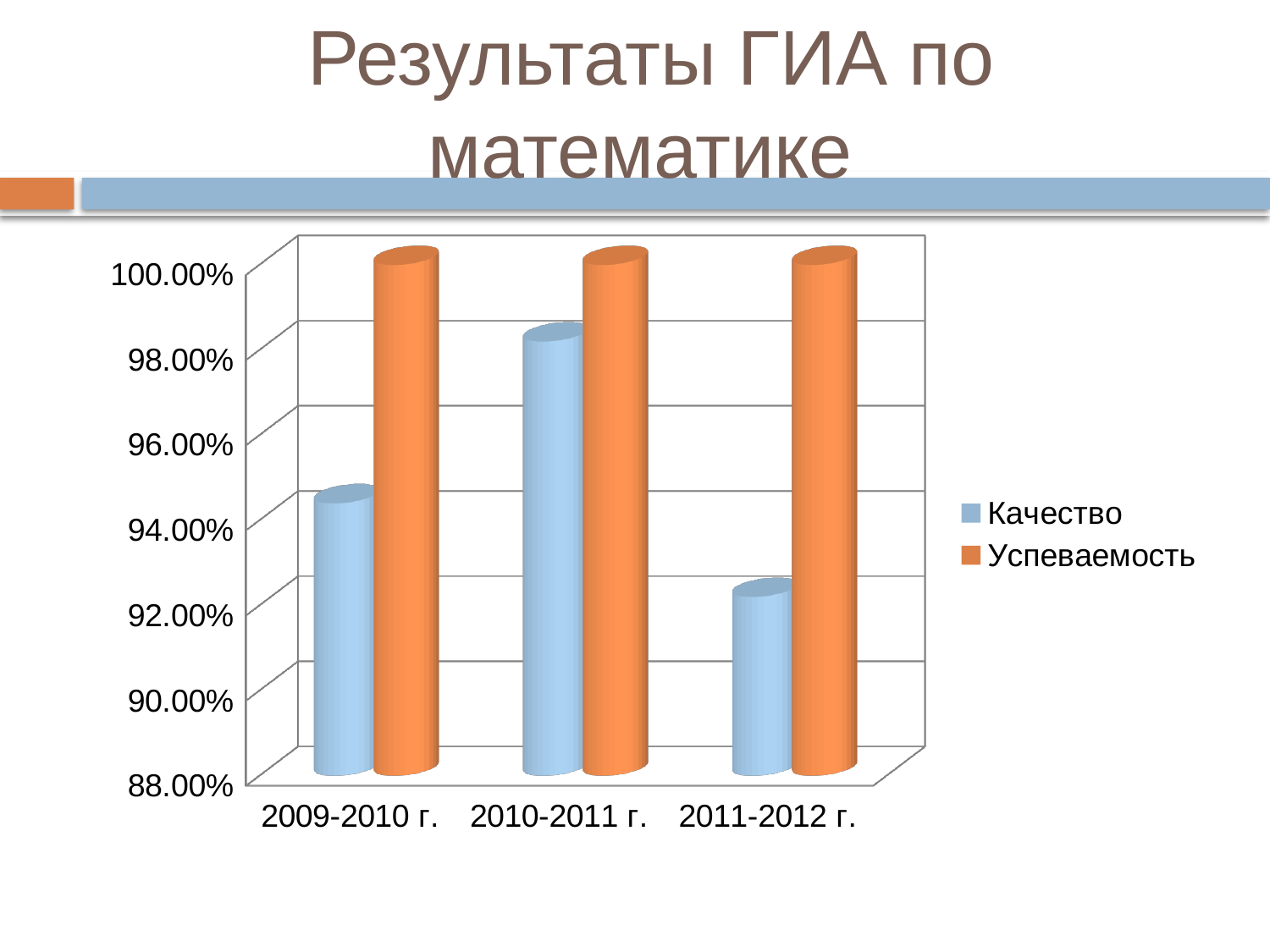

# Результаты ГИА по математике

[unsupported chart]